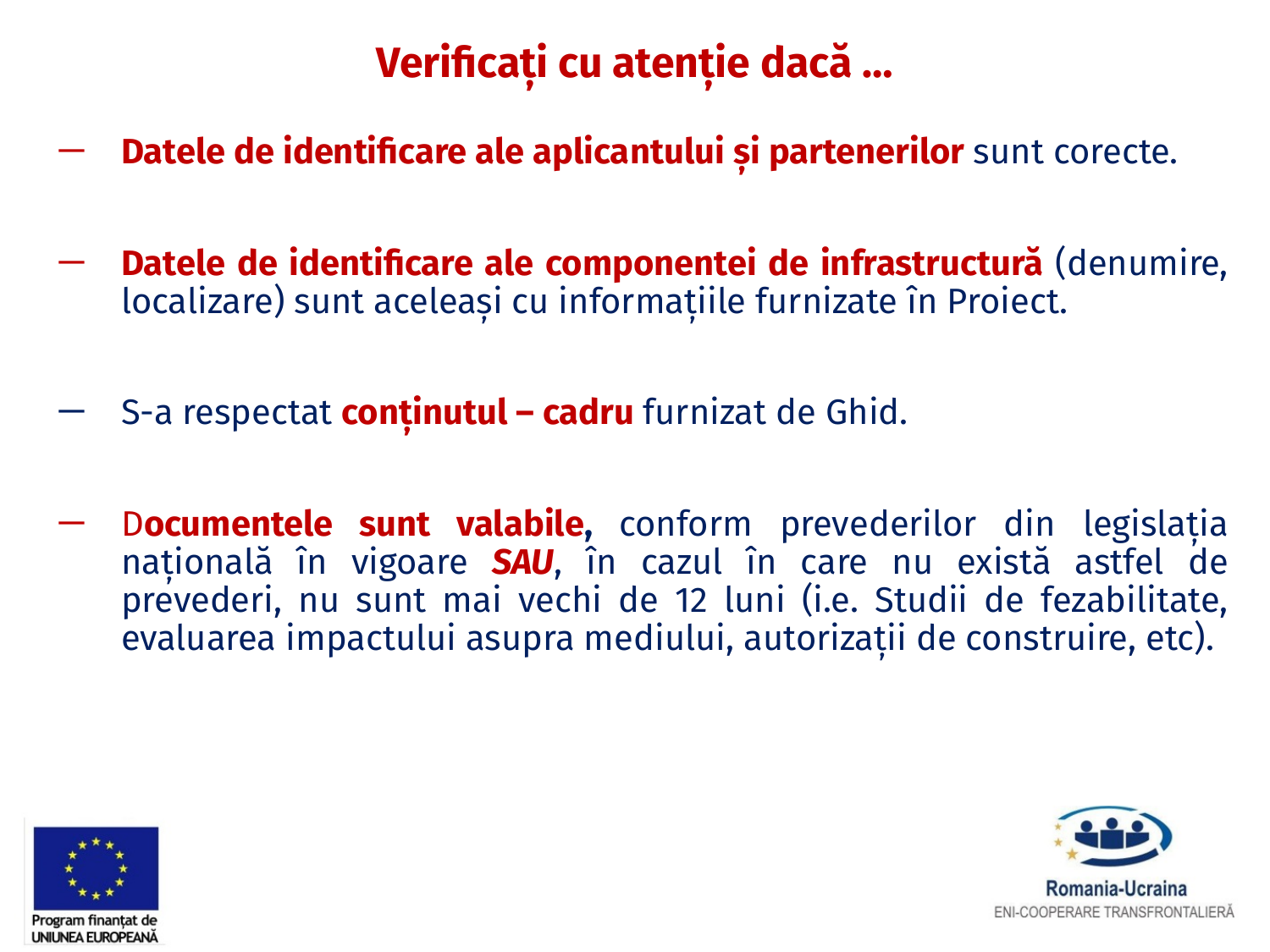

# Verificați cu atenție dacă …
Datele de identificare ale aplicantului și partenerilor sunt corecte.

Datele de identificare ale componentei de infrastructură (denumire, localizare) sunt aceleași cu informațiile furnizate în Proiect.

S-a respectat conținutul – cadru furnizat de Ghid.

Documentele sunt valabile, conform prevederilor din legislația națională în vigoare SAU, în cazul în care nu există astfel de prevederi, nu sunt mai vechi de 12 luni (i.e. Studii de fezabilitate, evaluarea impactului asupra mediului, autorizații de construire, etc).